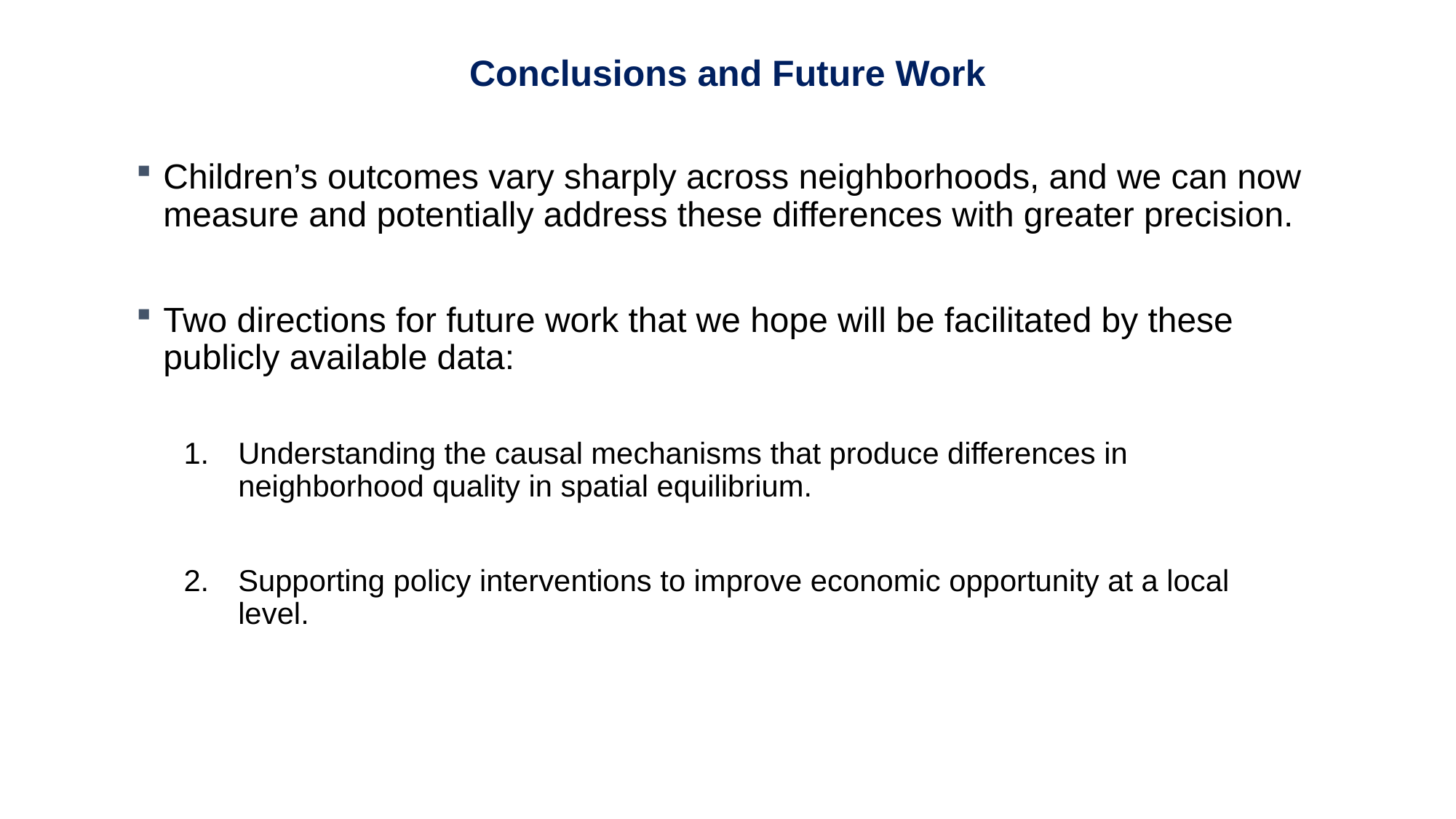

Conclusions and Future Work
Children’s outcomes vary sharply across neighborhoods, and we can now measure and potentially address these differences with greater precision.

Two directions for future work that we hope will be facilitated by these publicly available data:

Understanding the causal mechanisms that produce differences in neighborhood quality in spatial equilibrium.

Supporting policy interventions to improve economic opportunity at a local level.